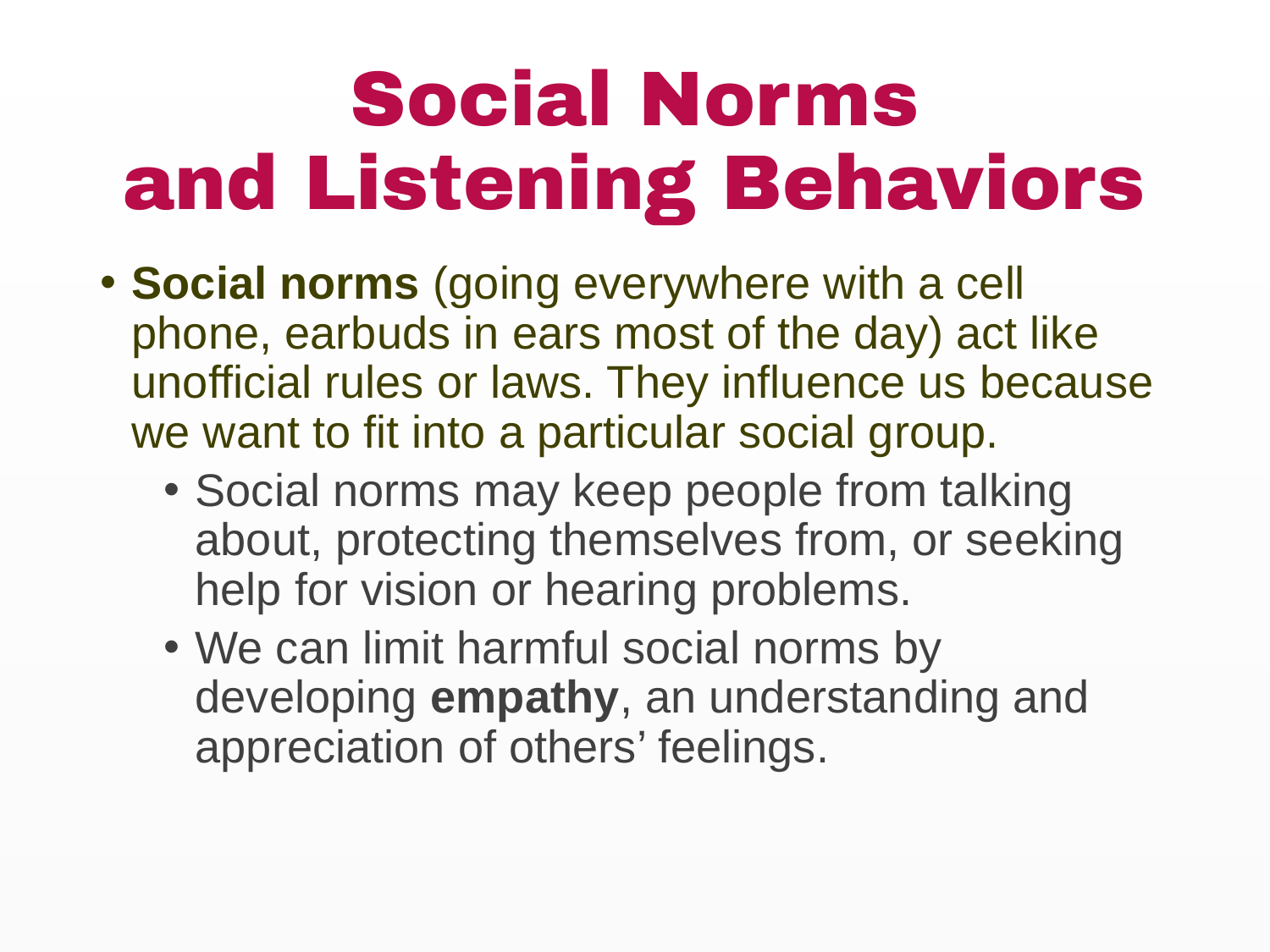

# Social Norms and Listening Behaviors
Social norms (going everywhere with a cell phone, earbuds in ears most of the day) act like unofficial rules or laws. They influence us because we want to fit into a particular social group.
Social norms may keep people from talking about, protecting themselves from, or seeking help for vision or hearing problems.
We can limit harmful social norms by developing empathy, an understanding and appreciation of others’ feelings.